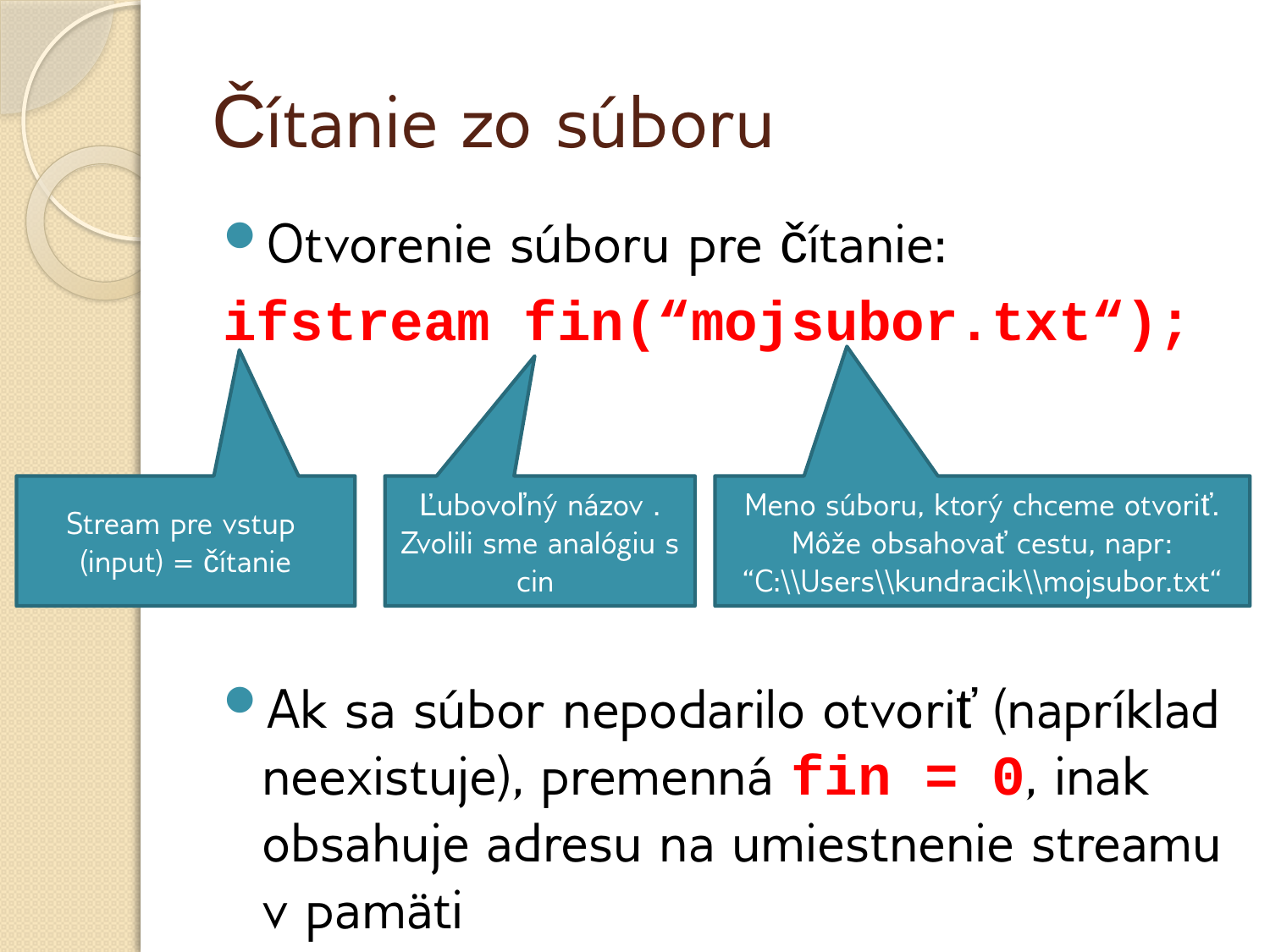

# Čítanie zo súboru
Otvorenie súboru pre čítanie:
ifstream fin(“mojsubor.txt“);

Ak sa súbor nepodarilo otvoriť (napríklad neexistuje), premenná fin = 0, inak obsahuje adresu na umiestnenie streamu v pamäti

Stream pre vstup
(input) = čítanie
Ľubovoľný názov . Zvolili sme analógiu s cin
Meno súboru, ktorý chceme otvoriť.
Môže obsahovať cestu, napr:
“C:\\Users\\kundracik\\mojsubor.txt“